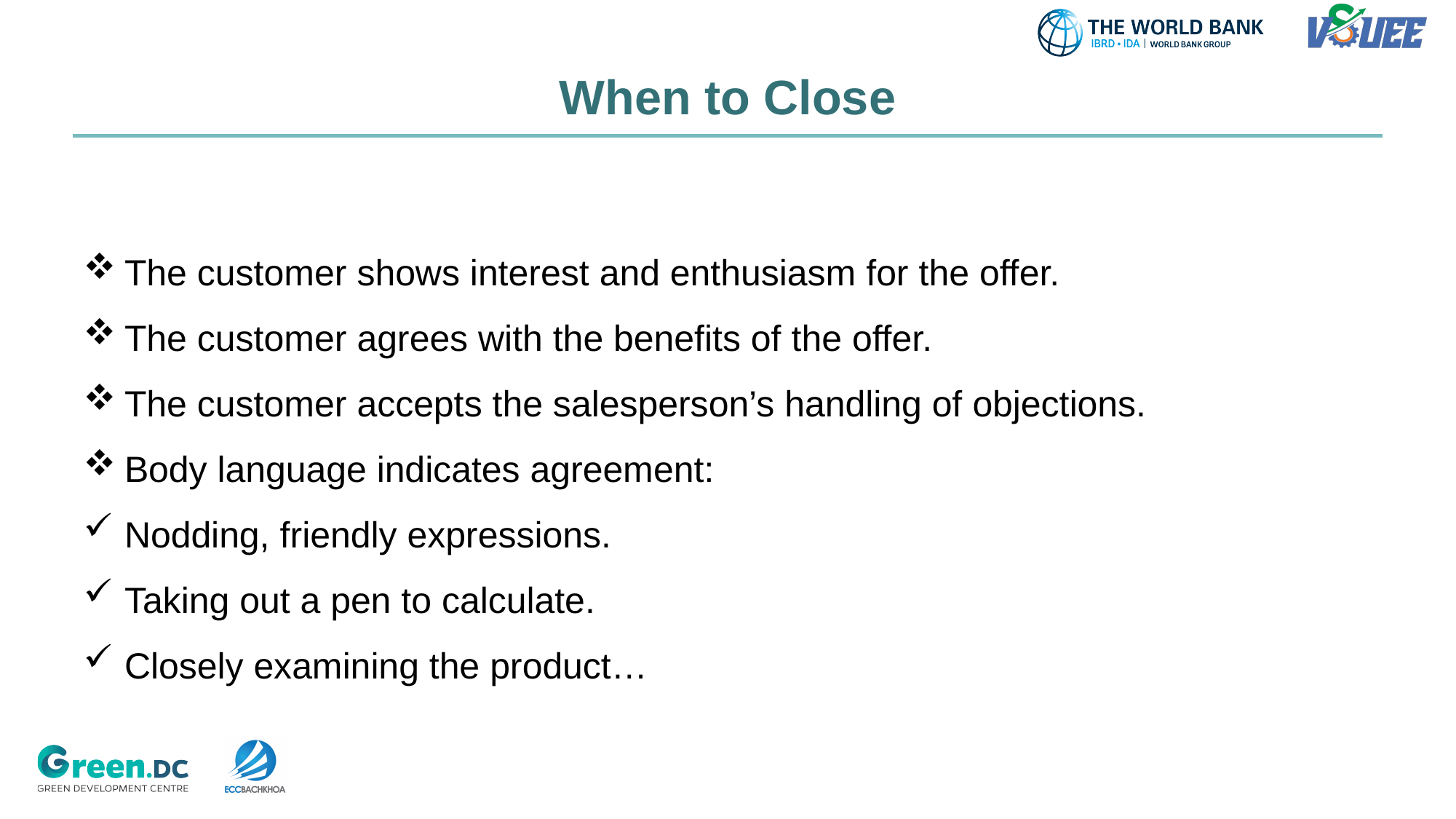

# When to Close
The customer shows interest and enthusiasm for the offer.
The customer agrees with the benefits of the offer.
The customer accepts the salesperson’s handling of objections.
Body language indicates agreement:
Nodding, friendly expressions.
Taking out a pen to calculate.
Closely examining the product…